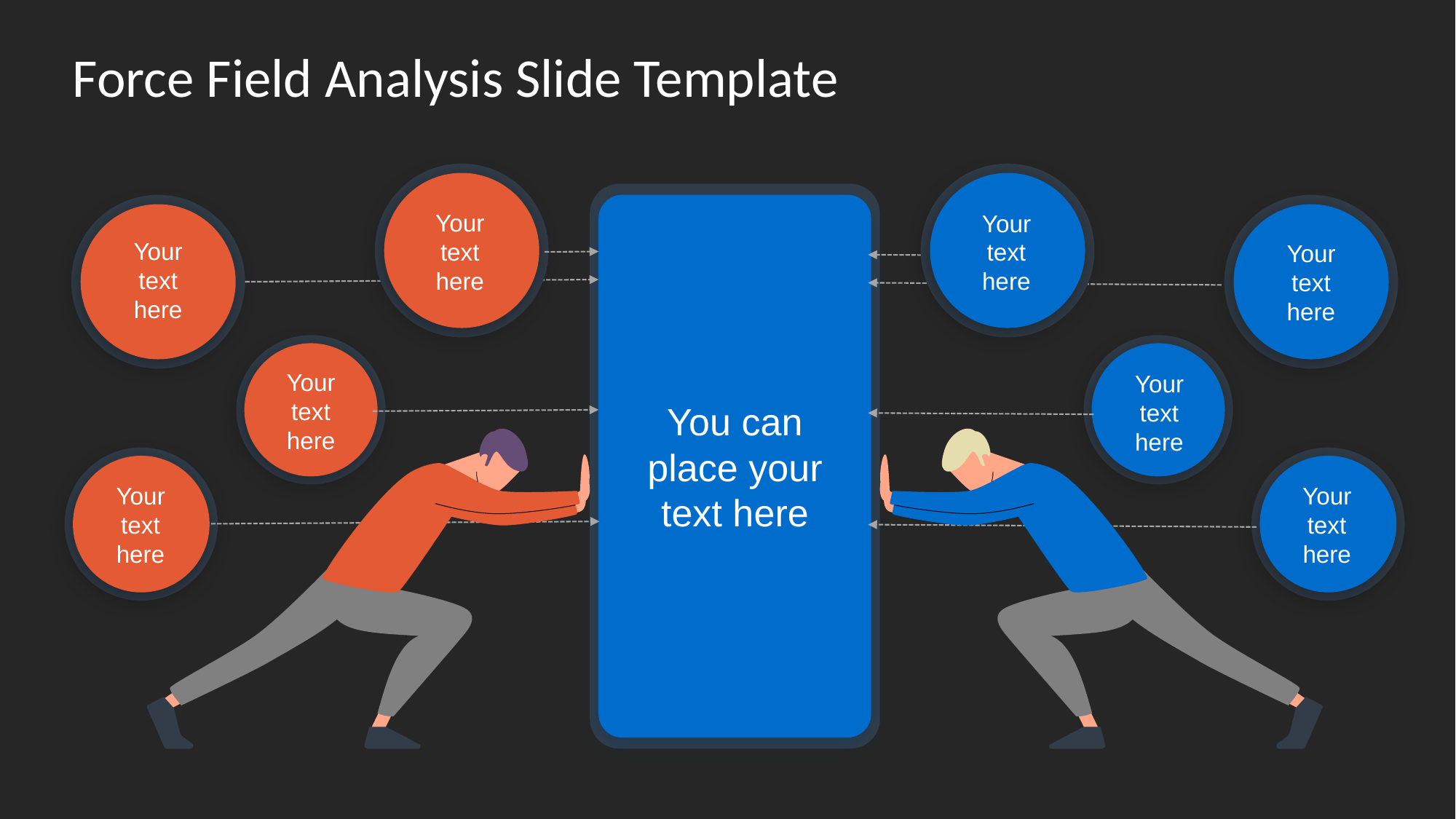

# Force Field Analysis Slide Template

Your text here
Your text here

Your text here
Your text here

Your text here
Your text here
You can place your text here

Your text here
Your text here